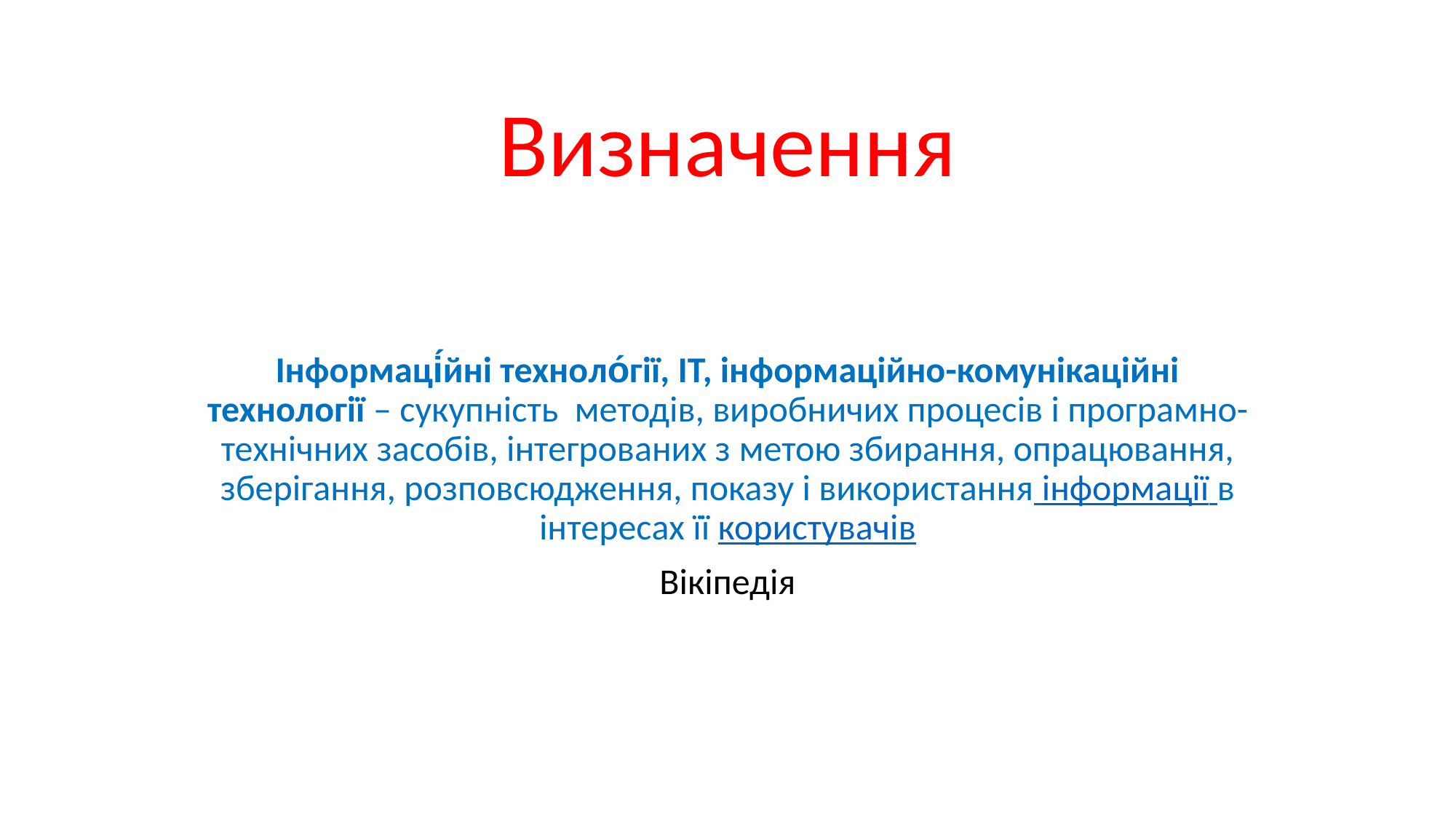

# Визначення
Інформаці́йні техноло́гії, ІТ, інформаційно-комунікаційні технології – сукупність  методів, виробничих процесів і програмно-технічних засобів, інтегрованих з метою збирання, опрацювання, зберігання, розповсюдження, показу і використання інформації в інтересах її користувачів
Вікіпедія